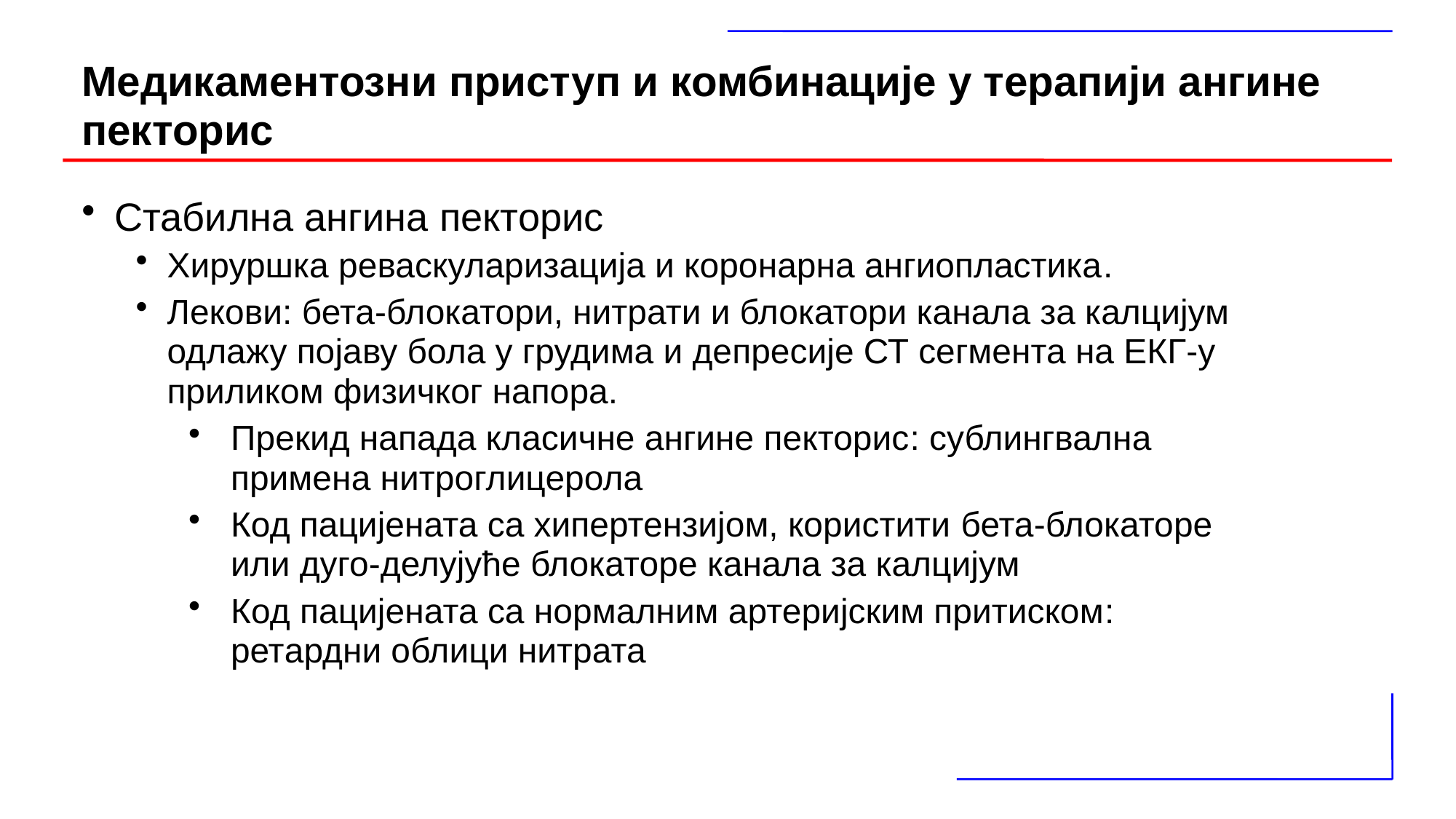

# Медикаментозни приступ и комбинације у терапији ангине пекторис
Стабилна ангина пекторис
Хируршка реваскуларизација и коронарна ангиопластика.
Лекови: бета-блокатори, нитрати и блокатори канала за калцијум одлажу појаву бола у грудима и депресије СТ сегмента на ЕКГ-у приликом физичког напора.
Прекид напада класичне ангине пекторис: сублингвална примена нитроглицерола
Код пацијената са хипертензијом, користити бета-блокаторе или дуго-делујуће блокаторе канала за калцијум
Код пацијената са нормалним артеријским притиском: ретардни облици нитрата